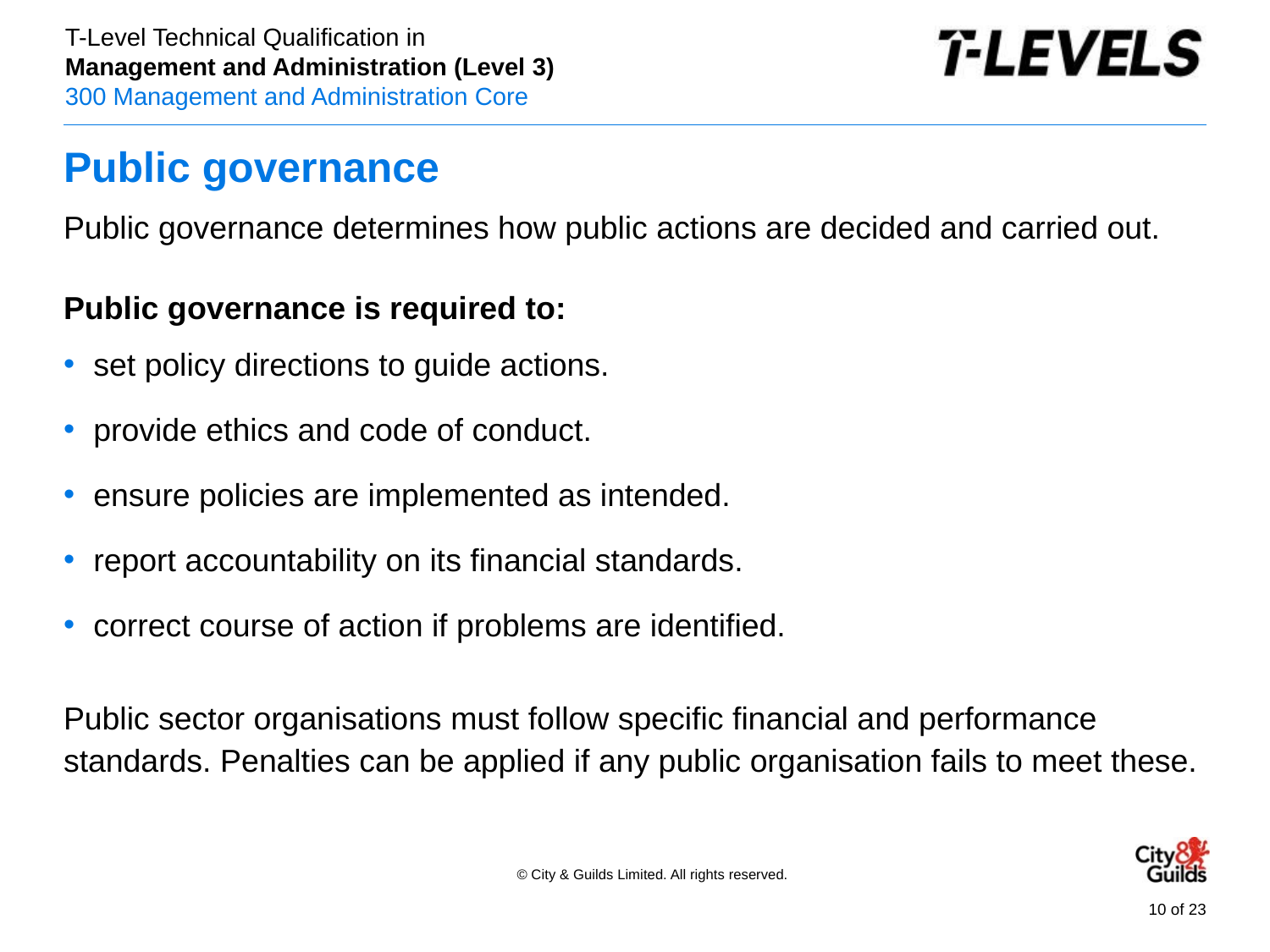

# Public governance
Public governance determines how public actions are decided and carried out.

Public governance is required to:
set policy directions to guide actions.
provide ethics and code of conduct.
ensure policies are implemented as intended.
report accountability on its financial standards.
correct course of action if problems are identified.

Public sector organisations must follow specific financial and performance standards. Penalties can be applied if any public organisation fails to meet these.